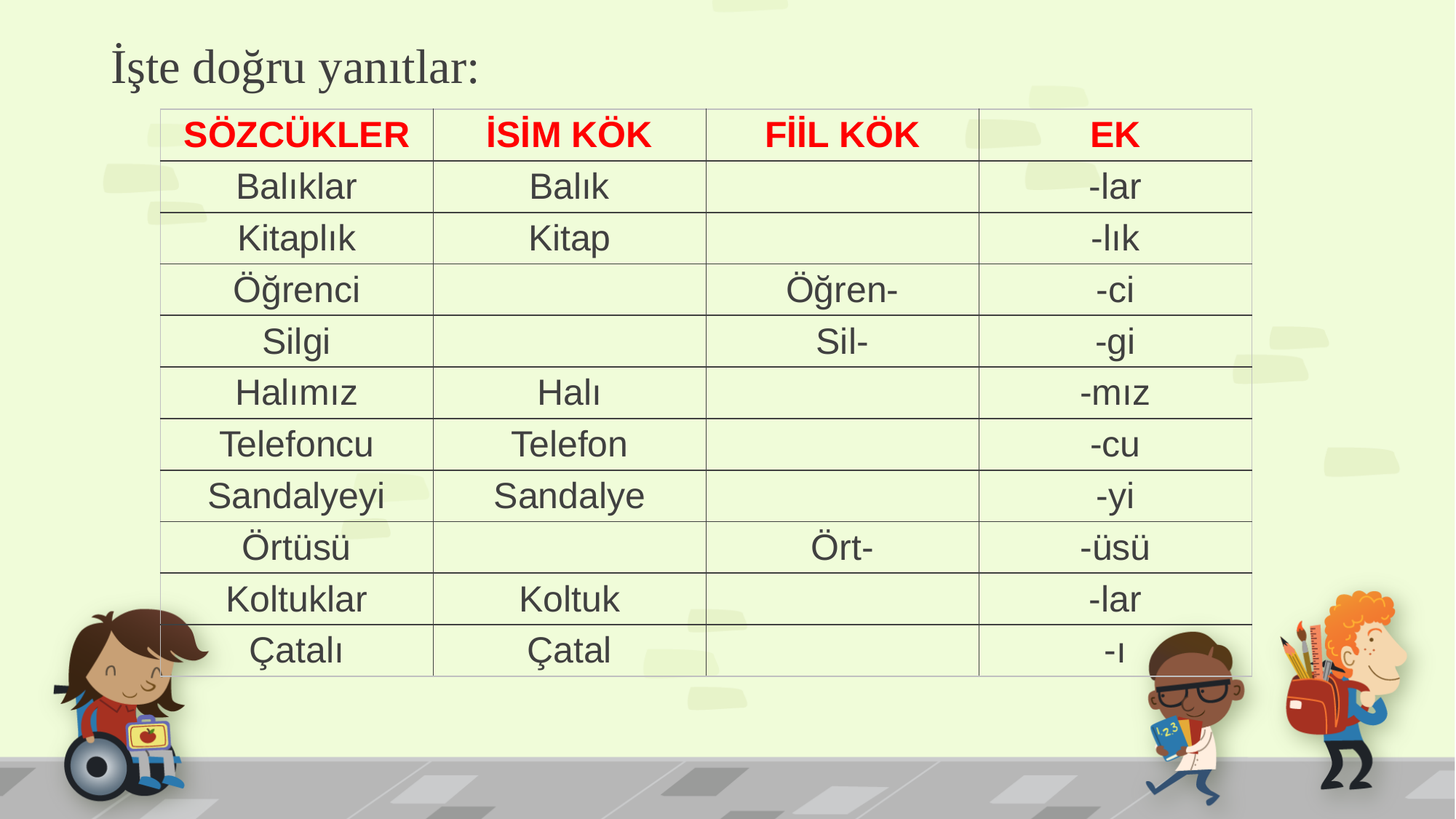

# İşte doğru yanıtlar:
| SÖZCÜKLER | İSİM KÖK | FİİL KÖK | EK |
| --- | --- | --- | --- |
| Balıklar | Balık |  | -lar |
| Kitaplık | Kitap |  | -lık |
| Öğrenci |  | Öğren- | -ci |
| Silgi |  | Sil- | -gi |
| Halımız | Halı |  | -mız |
| Telefoncu | Telefon |  | -cu |
| Sandalyeyi | Sandalye |  | -yi |
| Örtüsü |  | Ört- | -üsü |
| Koltuklar | Koltuk |  | -lar |
| Çatalı | Çatal |  | -ı |